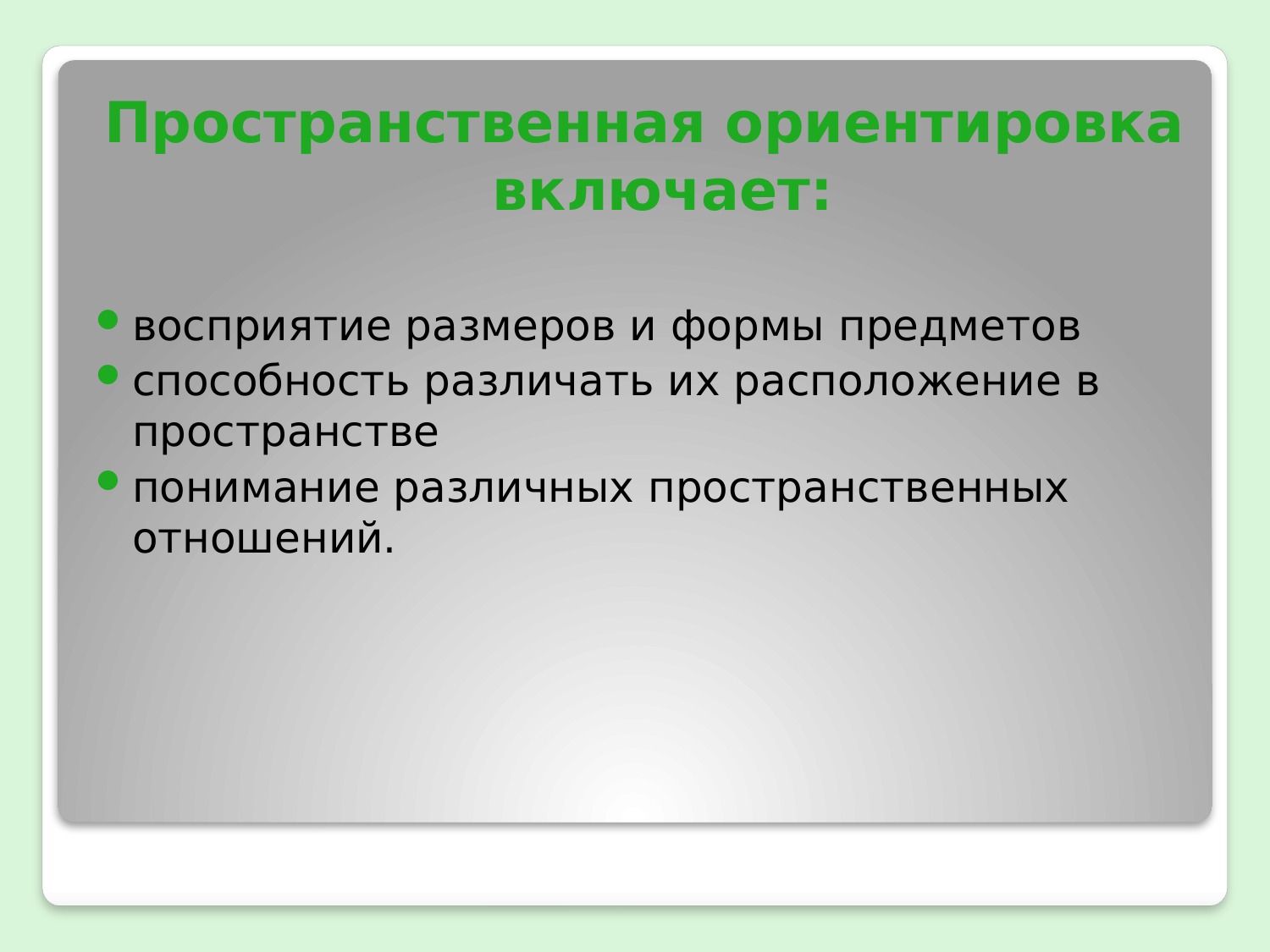

Пространственная ориентировка включает:

восприятие размеров и формы предметов
способность различать их расположение в пространстве
понимание различных пространственных отношений.